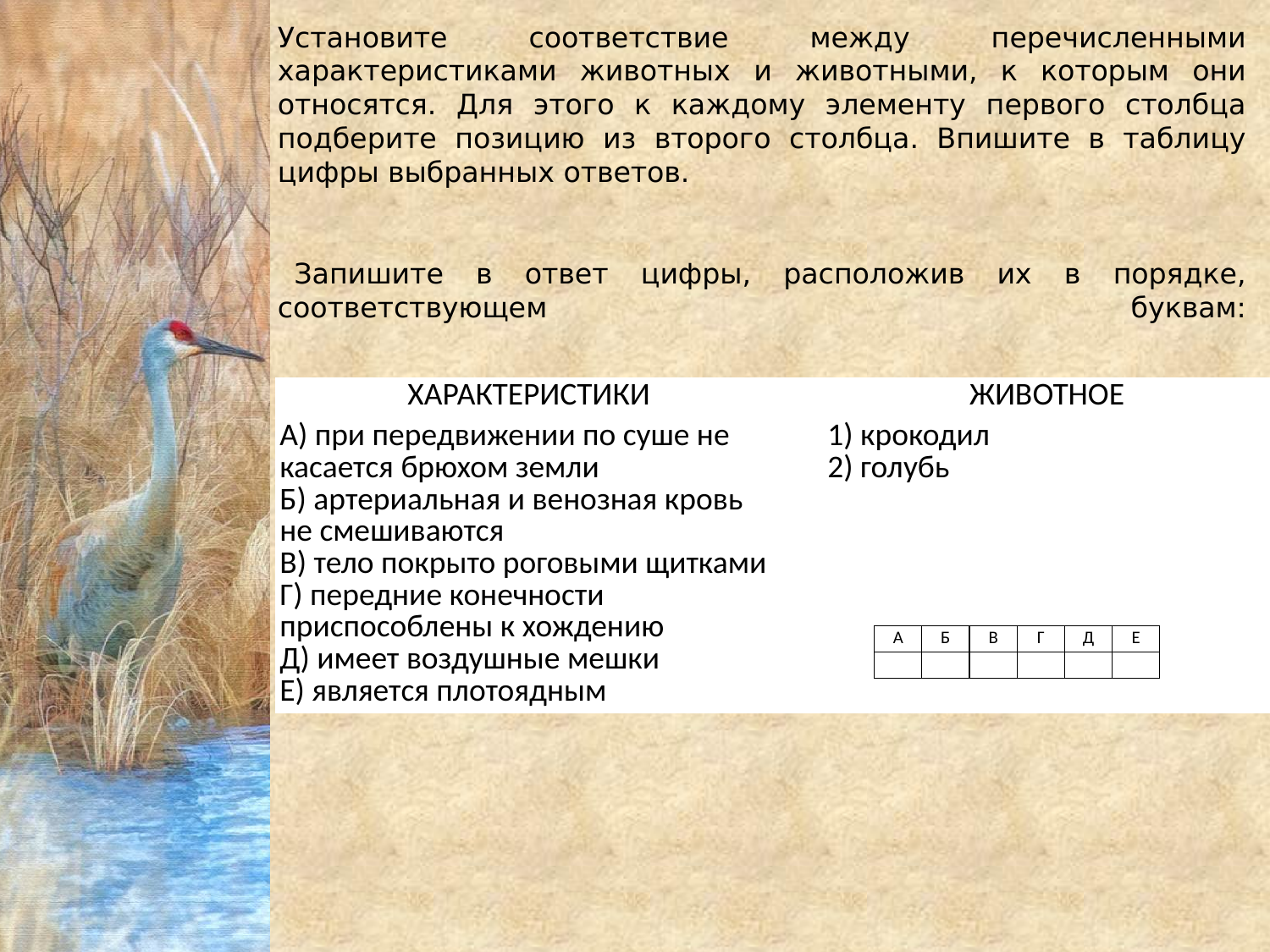

Установите соответствие между перечисленными характеристиками животных и животными, к которым они относятся. Для этого к каждому элементу первого столбца подберите позицию из второго столбца. Впишите в таблицу цифры выбранных ответов.

Запишите в ответ цифры, расположив их в порядке, соответствующем буквам:
| ХАРАКТЕРИСТИКИ |  | ЖИВОТНОЕ |
| --- | --- | --- |
| А) при передвижении по суше не касается брюхом земли Б) артериальная и венозная кровь не смешиваются В) тело покрыто роговыми щитками Г) передние конечности приспособлены к хождению Д) имеет воздушные мешки Е) является плотоядным |  | 1) крокодил 2) голубь |
| А | Б | В | Г | Д | Е |
| --- | --- | --- | --- | --- | --- |
|  |  |  |  |  |  |